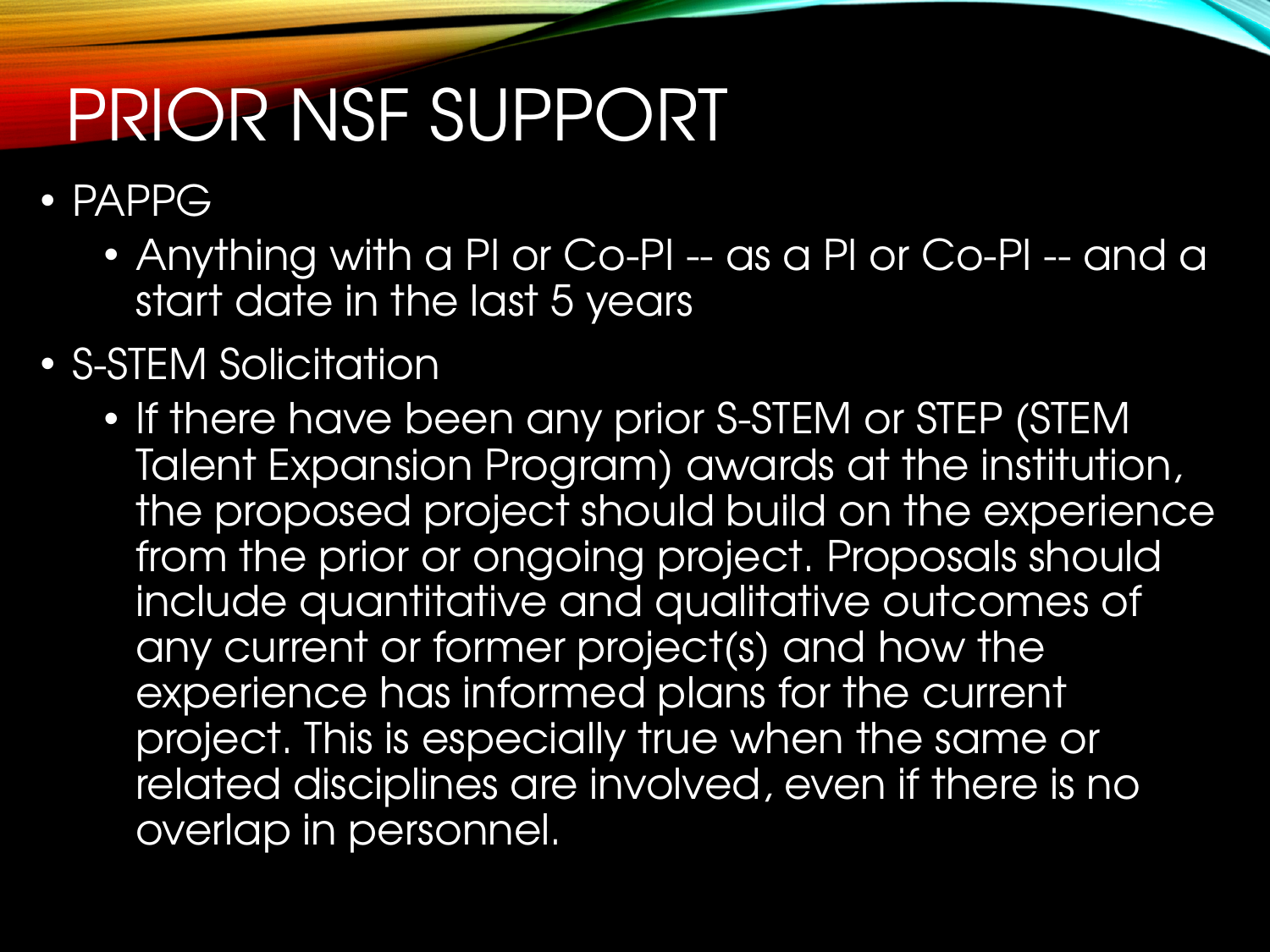

# Prior NSF Support
PAPPG
Anything with a PI or Co-PI -- as a PI or Co-PI -- and a start date in the last 5 years
S-STEM Solicitation
If there have been any prior S-STEM or STEP (STEM Talent Expansion Program) awards at the institution, the proposed project should build on the experience from the prior or ongoing project. Proposals should include quantitative and qualitative outcomes of any current or former project(s) and how the experience has informed plans for the current project. This is especially true when the same or related disciplines are involved, even if there is no overlap in personnel.